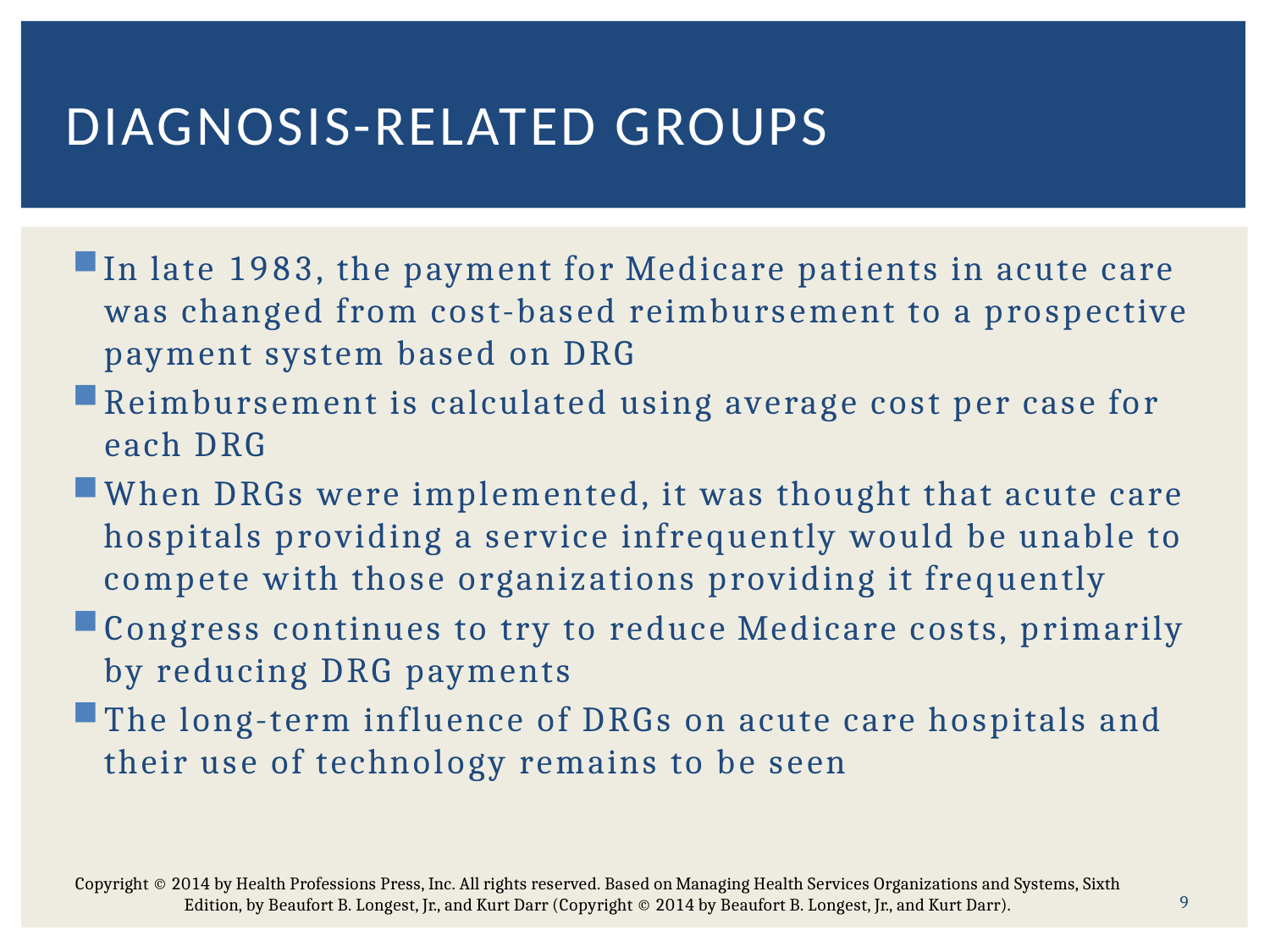

# Diagnosis-related groups
In late 1983, the payment for Medicare patients in acute care was changed from cost-based reimbursement to a prospective payment system based on DRG
Reimbursement is calculated using average cost per case for each DRG
When DRGs were implemented, it was thought that acute care hospitals providing a service infrequently would be unable to compete with those organizations providing it frequently
Congress continues to try to reduce Medicare costs, primarily by reducing DRG payments
The long-term influence of DRGs on acute care hospitals and their use of technol­ogy remains to be seen

Copyright © 2014 by Health Professions Press, Inc. All rights reserved. Based on Managing Health Services Organizations and Systems, Sixth Edition, by Beaufort B. Longest, Jr., and Kurt Darr (Copyright © 2014 by Beaufort B. Longest, Jr., and Kurt Darr).
9